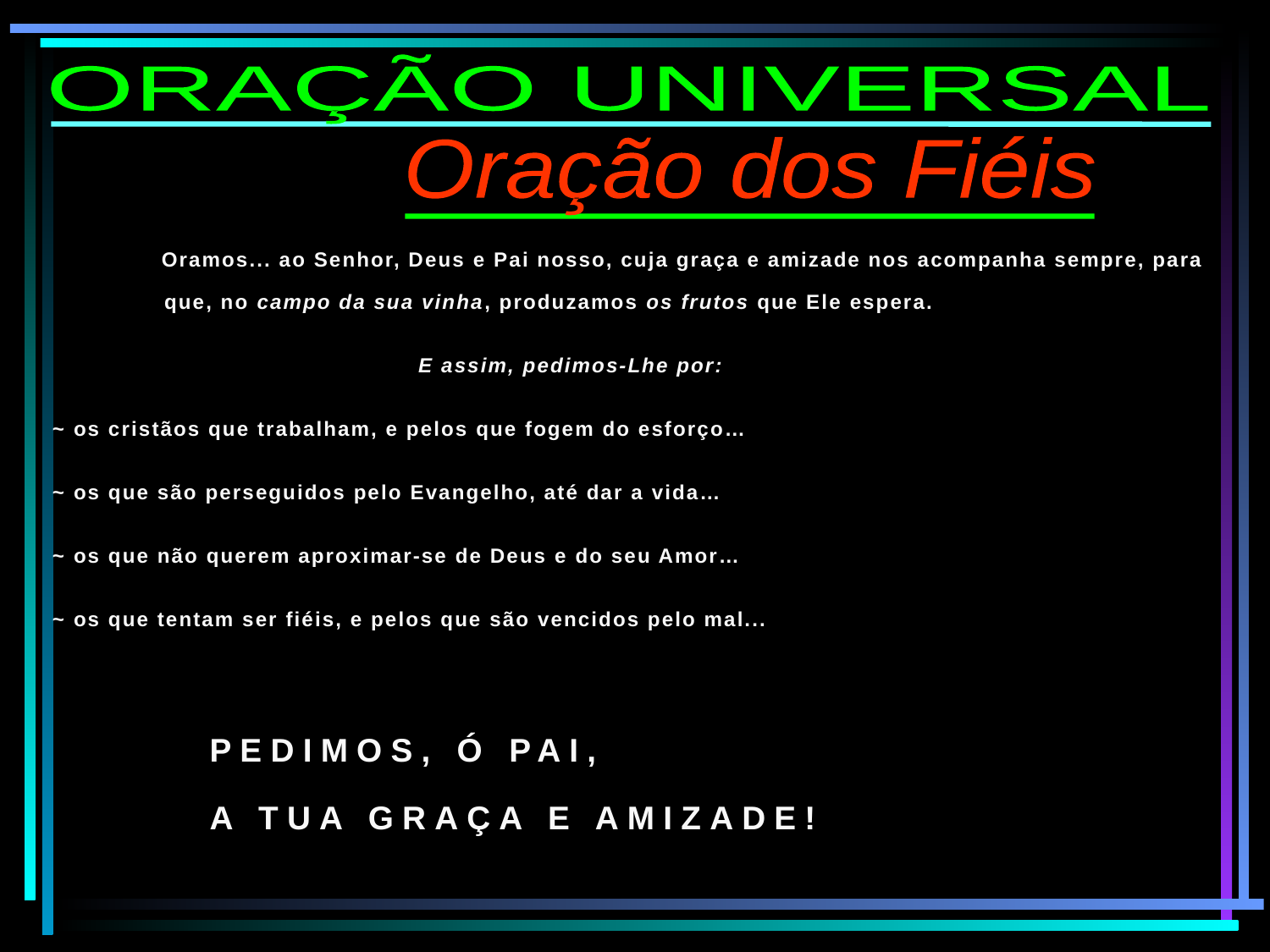

ORAÇÃO UNIVERSAL

Oração dos Fiéis

Oramos... ao Senhor, Deus e Pai nosso, cuja graça e amizade nos acompanha sempre, para que, no campo da sua vinha, produzamos os frutos que Ele espera.
			E assim, pedimos-Lhe por:
  ~ os cristãos que trabalham, e pelos que fogem do esforço…
  ~ os que são perseguidos pelo Evangelho, até dar a vida…
  ~ os que não querem aproximar-se de Deus e do seu Amor…
  ~ os que tentam ser fiéis, e pelos que são vencidos pelo mal...
PEDIMOS, Ó PAI,
A TUA GRAÇA E AMIZADE!